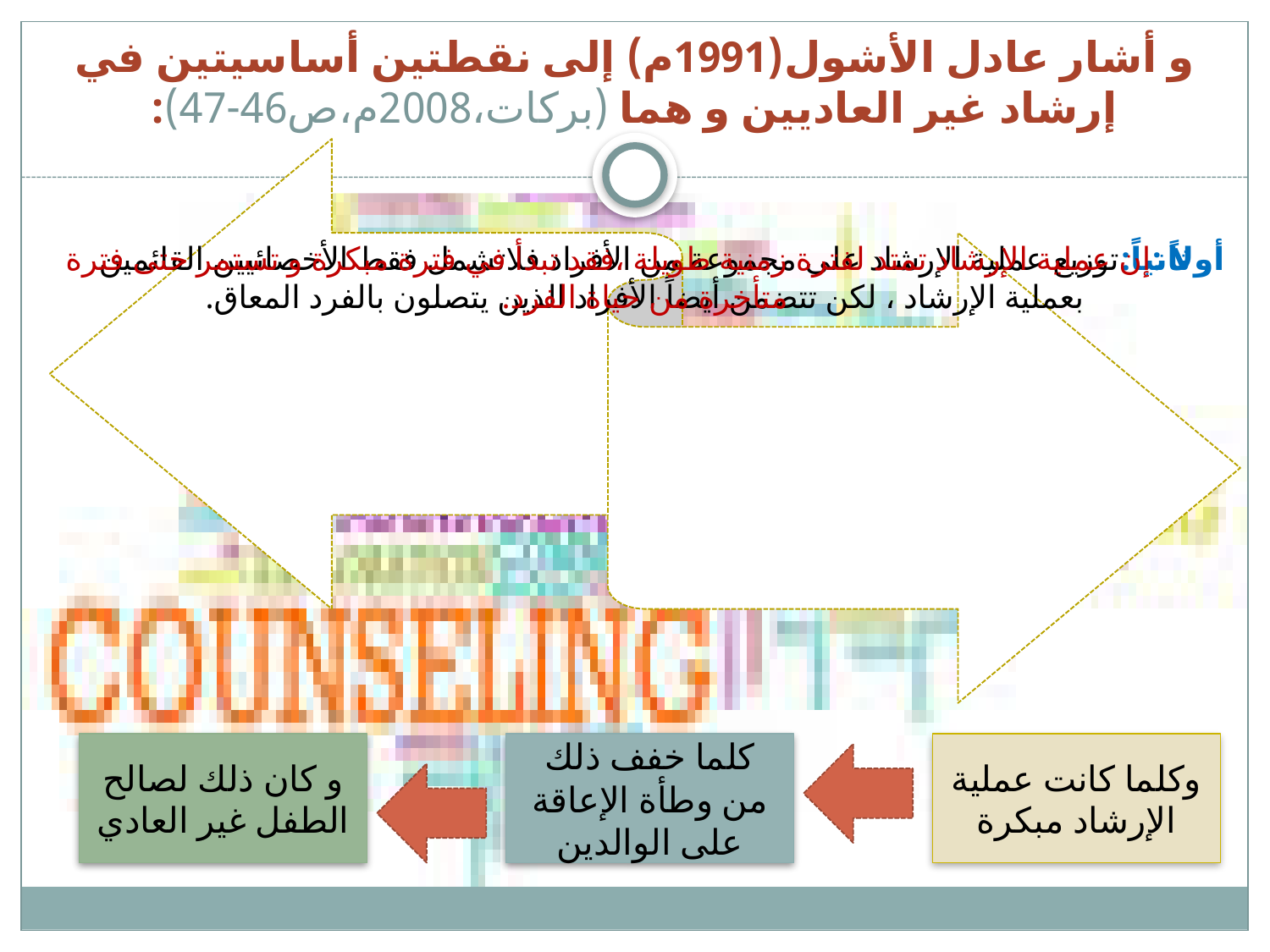

# و أشار عادل الأشول(1991م) إلى نقطتين أساسيتين في إرشاد غير العاديين و هما (بركات،2008م،ص46-47):

و كان ذلك لصالح الطفل غير العادي
كلما خفف ذلك من وطأة الإعاقة على الوالدين
وكلما كانت عملية الإرشاد مبكرة